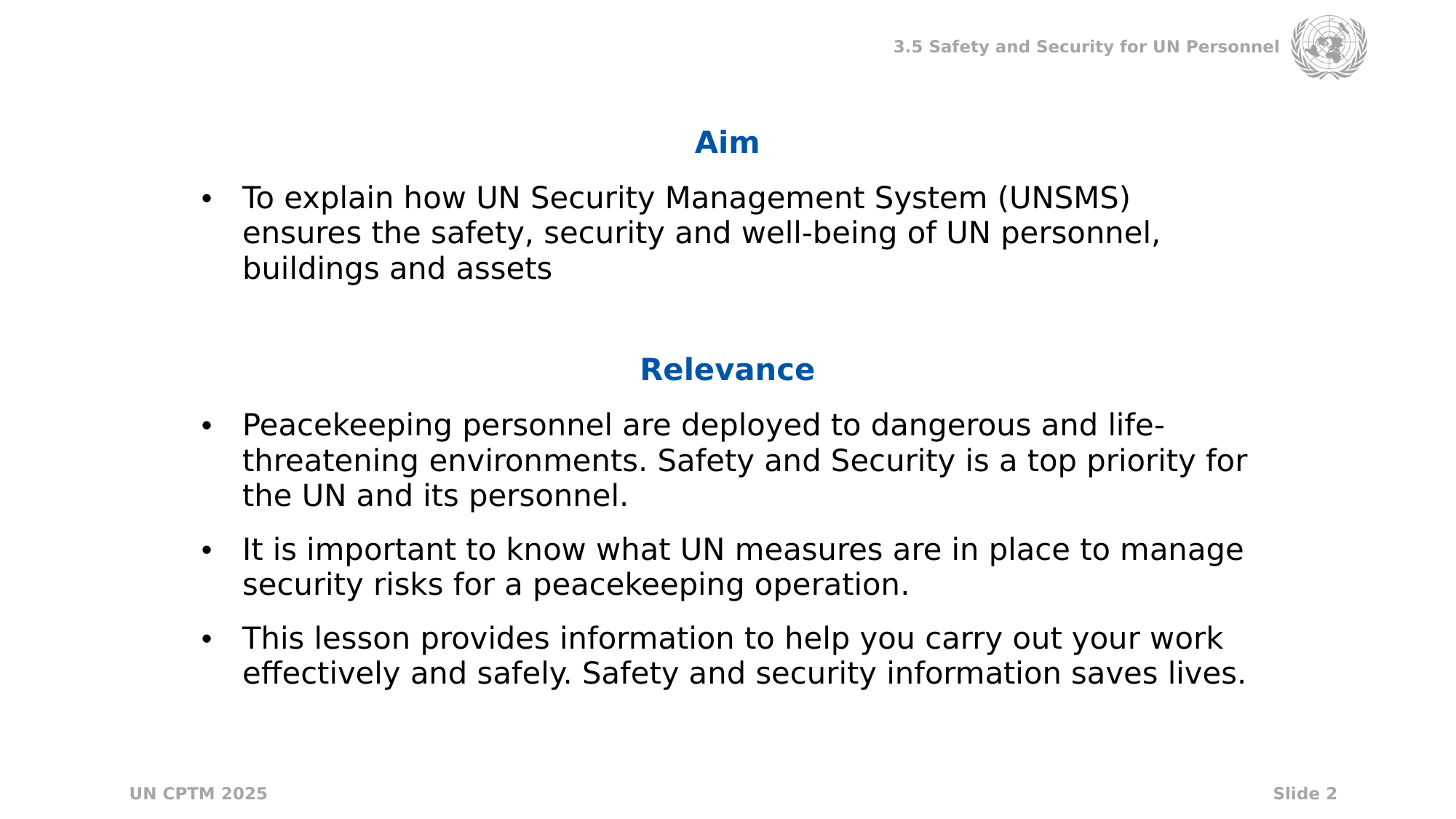

| Aim |
| --- |
| To explain how UN Security Management System (UNSMS) ensures the safety, security and well-being of UN personnel, buildings and assets |
|  |
| Relevance |
| Peacekeeping personnel are deployed to dangerous and life-threatening environments. Safety and Security is a top priority for the UN and its personnel. It is important to know what UN measures are in place to manage security risks for a peacekeeping operation. This lesson provides information to help you carry out your work effectively and safely. Safety and security information saves lives. |